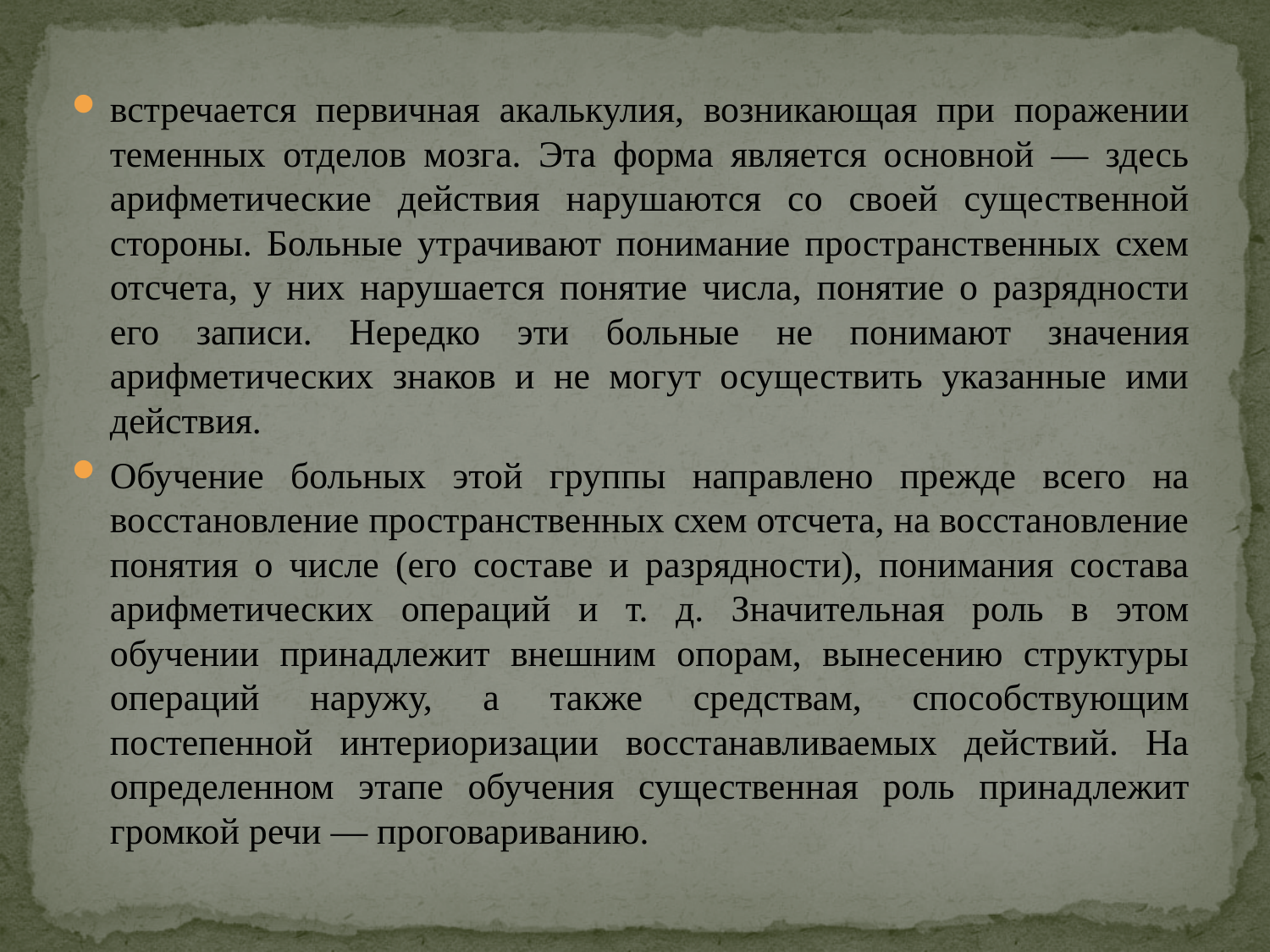

#
встречается первичная акалькулия, возникающая при поражении теменных отделов мозга. Эта форма является основной — здесь арифметические действия нарушаются со своей существенной стороны. Больные утрачивают понимание пространственных схем отсчета, у них нарушается понятие числа, понятие о разрядности его записи. Нередко эти больные не понимают значения арифметических знаков и не могут осуществить указанные ими действия.
Обучение больных этой группы направлено прежде всего на восстановление пространственных схем отсчета, на восстановление понятия о числе (его составе и разрядности), понимания состава арифметических операций и т. д. Значительная роль в этом обучении принадлежит внешним опорам, вынесению структуры операций наружу, а также средствам, способствующим постепенной интериоризации восстанавливаемых действий. На определенном этапе обучения существенная роль принадлежит громкой речи — проговариванию.